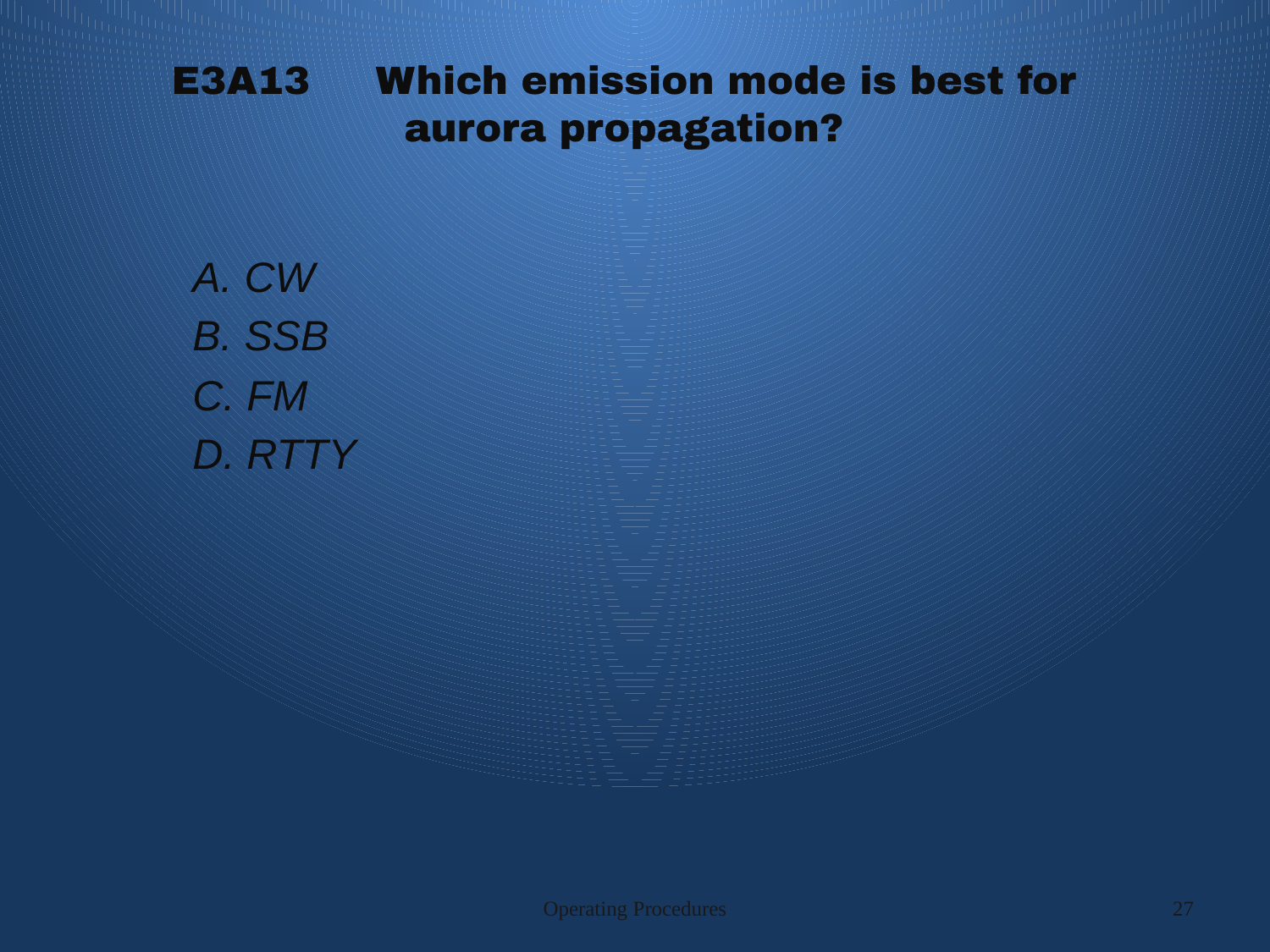

# E3A13     Which emission mode is best for aurora propagation?
A. CW
B. SSB
C. FM
D. RTTY

Operating Procedures
27